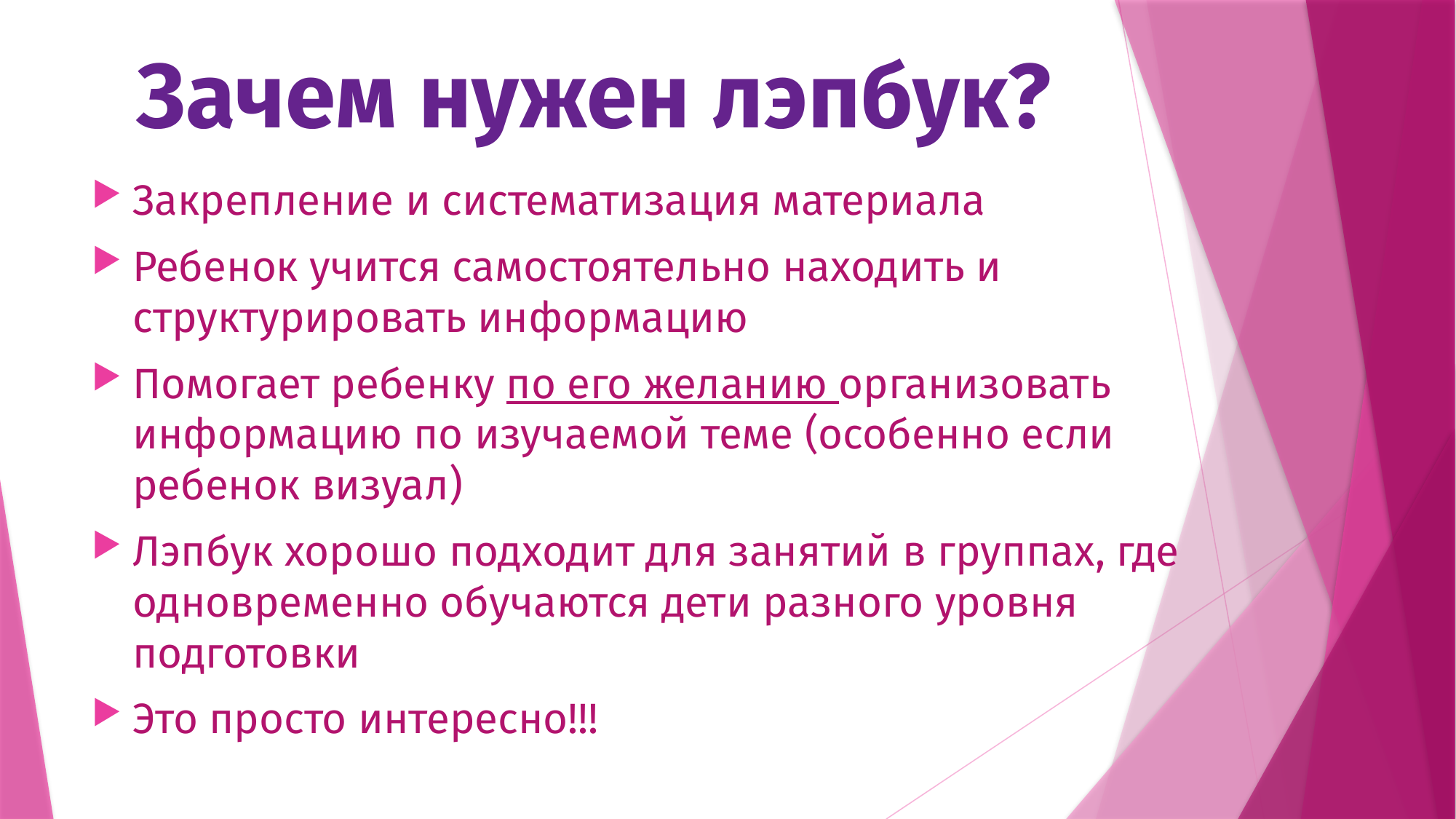

# Зачем нужен лэпбук?
Закрепление и систематизация материала
Ребенок учится самостоятельно находить и структурировать информацию
Помогает ребенку по его желанию организовать информацию по изучаемой теме (особенно если ребенок визуал)
Лэпбук хорошо подходит для занятий в группах, где одновременно обучаются дети разного уровня подготовки
Это просто интересно!!!